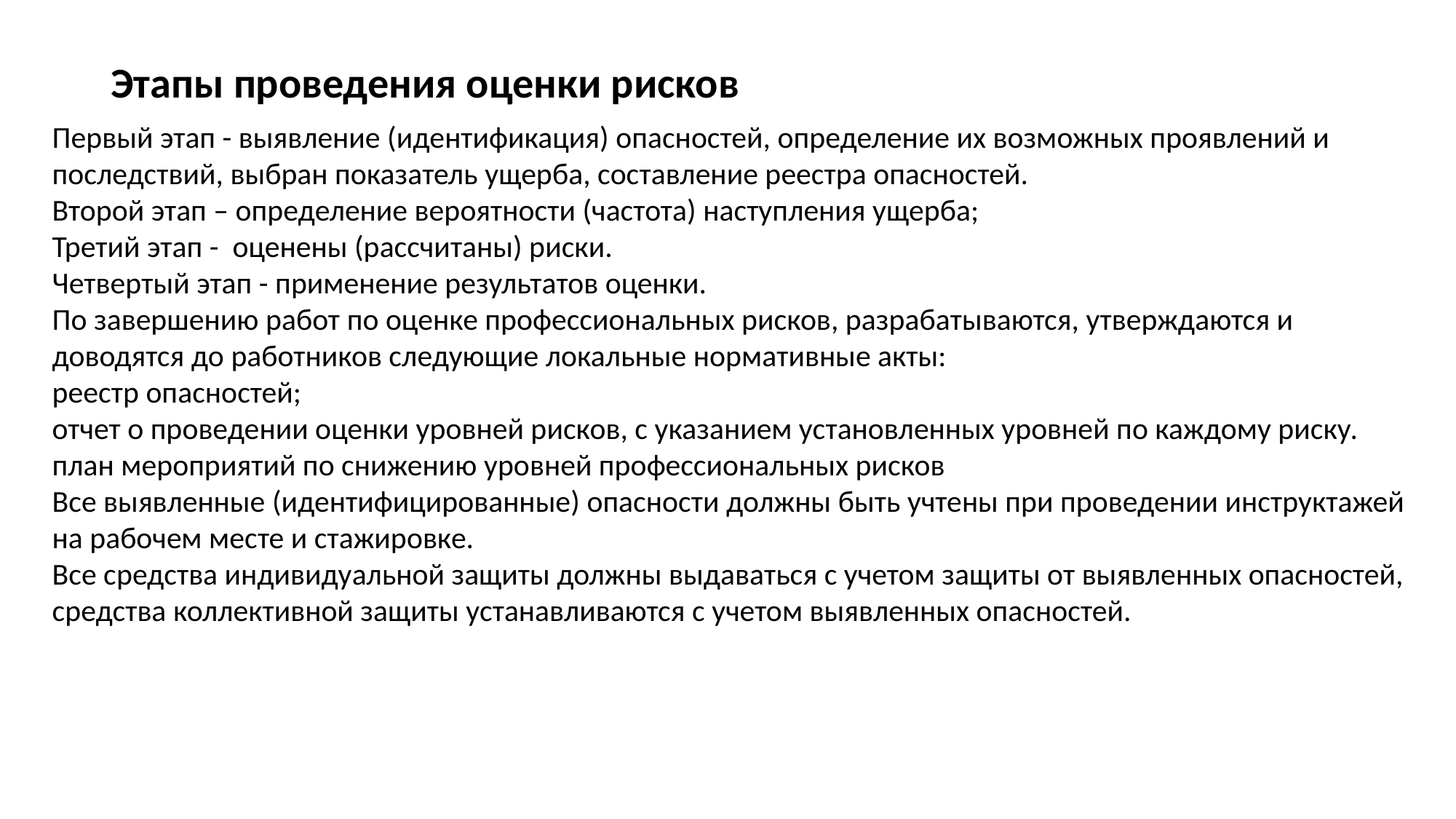

Этапы проведения оценки рисков
Первый этап - выявление (идентификация) опасностей, определение их возможных проявлений и последствий, выбран показатель ущерба, составление реестра опасностей.
Второй этап – определение вероятности (частота) наступления ущерба;
Третий этап -  оценены (рассчитаны) риски.
Четвертый этап - применение результатов оценки.
По завершению работ по оценке профессиональных рисков, разрабатываются, утверждаются и доводятся до работников следующие локальные нормативные акты:
реестр опасностей;
отчет о проведении оценки уровней рисков, с указанием установленных уровней по каждому риску.
план мероприятий по снижению уровней профессиональных рисков
Все выявленные (идентифицированные) опасности должны быть учтены при проведении инструктажей на рабочем месте и стажировке.
Все средства индивидуальной защиты должны выдаваться с учетом защиты от выявленных опасностей, средства коллективной защиты устанавливаются с учетом выявленных опасностей.